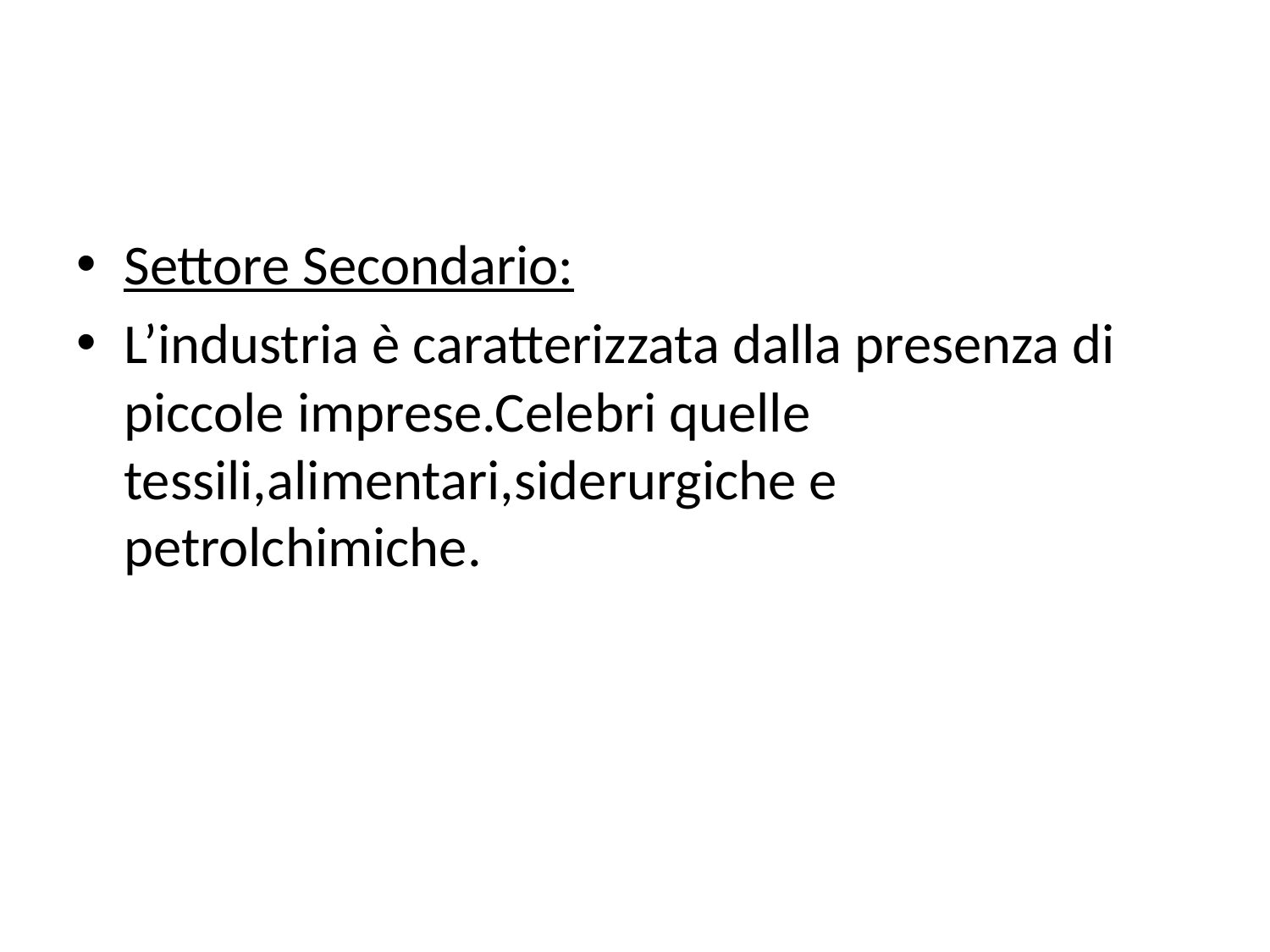

Settore Secondario:
L’industria è caratterizzata dalla presenza di piccole imprese.Celebri quelle tessili,alimentari,siderurgiche e petrolchimiche.